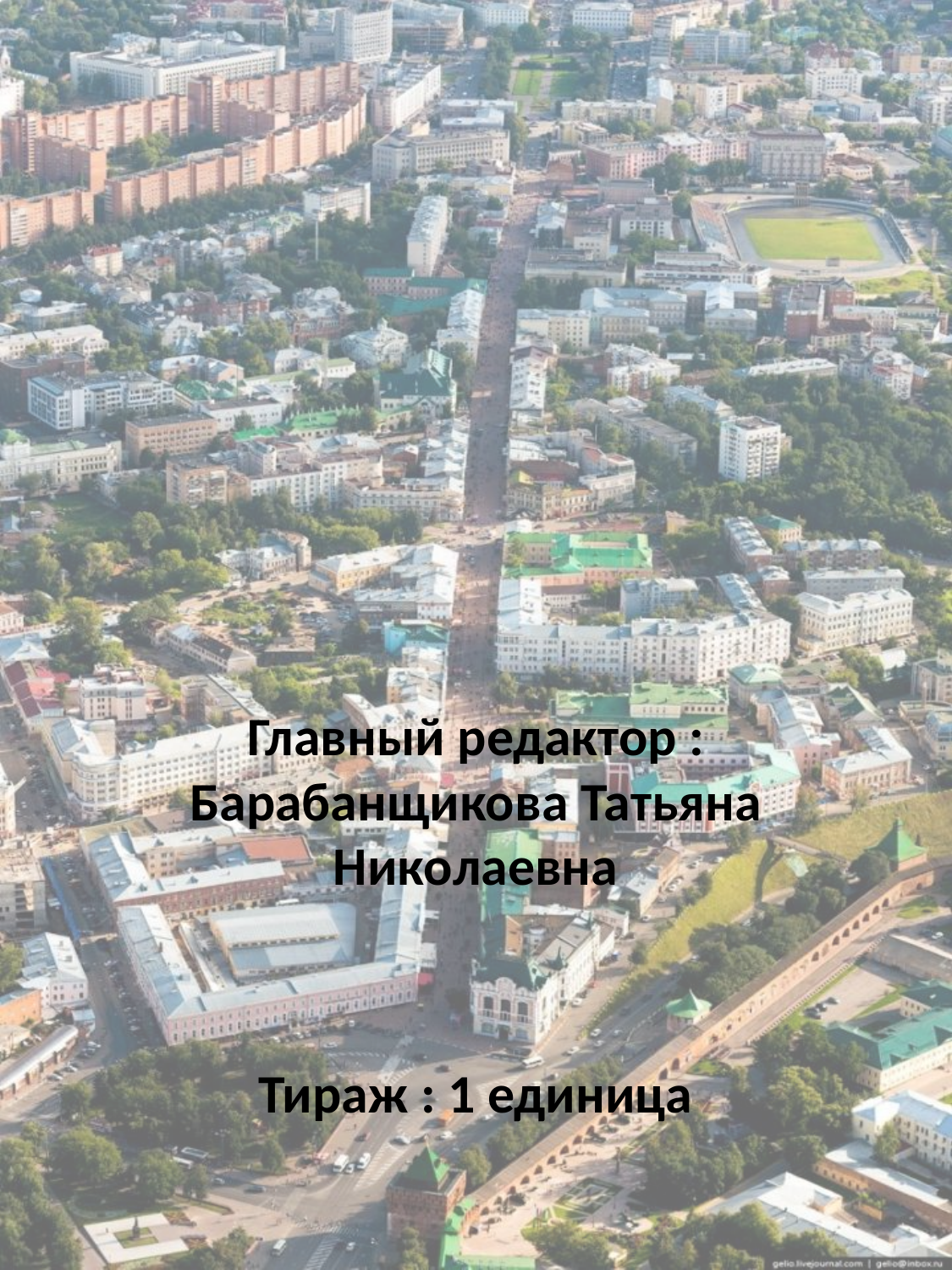

Главный редактор : Барабанщикова Татьяна Николаевна

Тираж : 1 единица